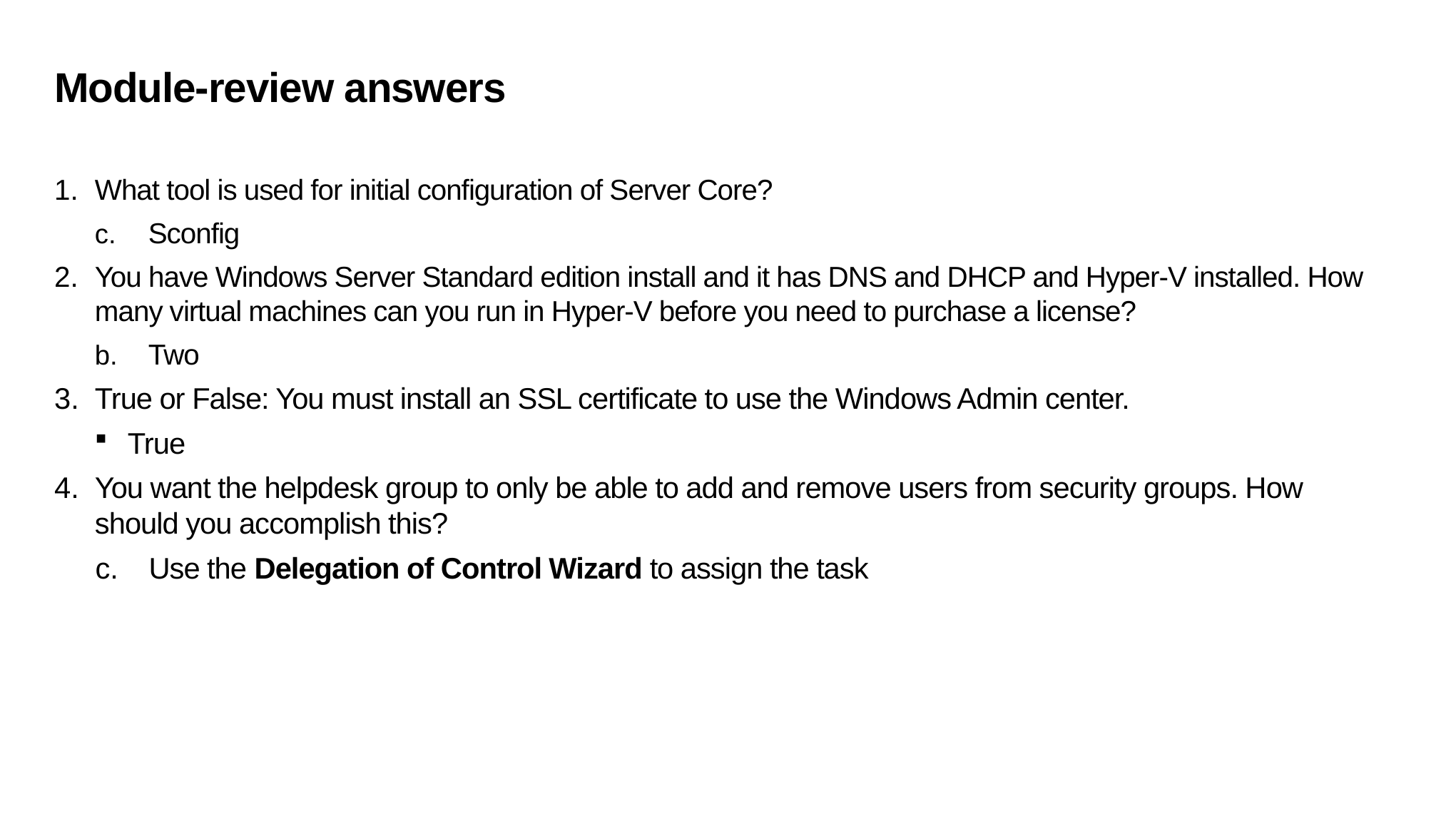

# Module-review answers
What tool is used for initial configuration of Server Core?
Sconfig
You have Windows Server Standard edition install and it has DNS and DHCP and Hyper-V installed. How many virtual machines can you run in Hyper-V before you need to purchase a license?
Two
True or False: You must install an SSL certificate to use the Windows Admin center.
True
You want the helpdesk group to only be able to add and remove users from security groups. How should you accomplish this?
Use the Delegation of Control Wizard to assign the task